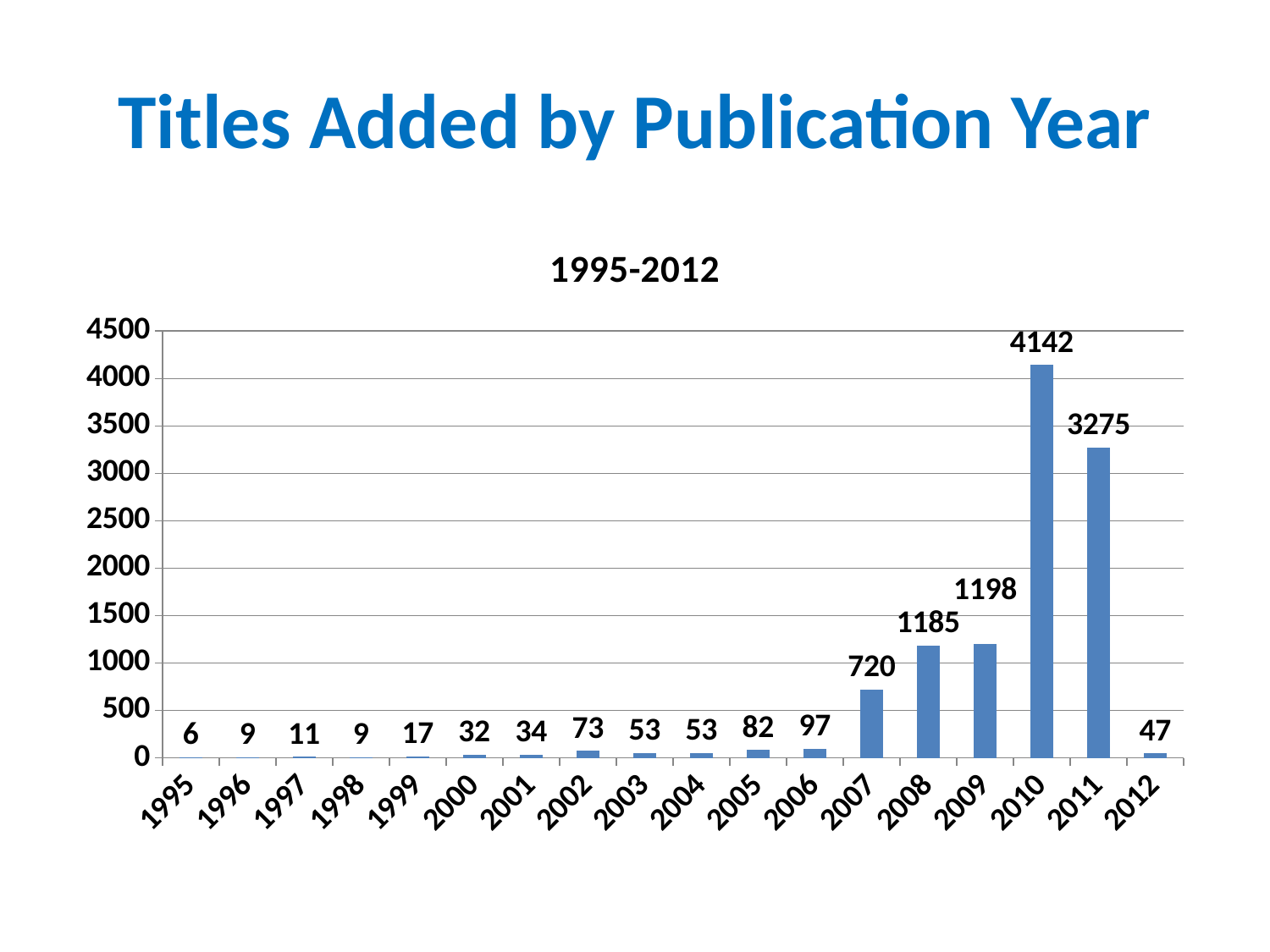

# Titles Added by Publication Year

### Chart: 1995-2012

| Category | Series 1 |
|---|---|
| 1995 | 6.0 |
| 1996 | 9.0 |
| 1997 | 11.0 |
| 1998 | 9.0 |
| 1999 | 17.0 |
| 2000 | 32.0 |
| 2001 | 34.0 |
| 2002 | 73.0 |
| 2003 | 53.0 |
| 2004 | 53.0 |
| 2005 | 82.0 |
| 2006 | 97.0 |
| 2007 | 720.0 |
| 2008 | 1185.0 |
| 2009 | 1198.0 |
| 2010 | 4142.0 |
| 2011 | 3275.0 |
| 2012 | 47.0 |